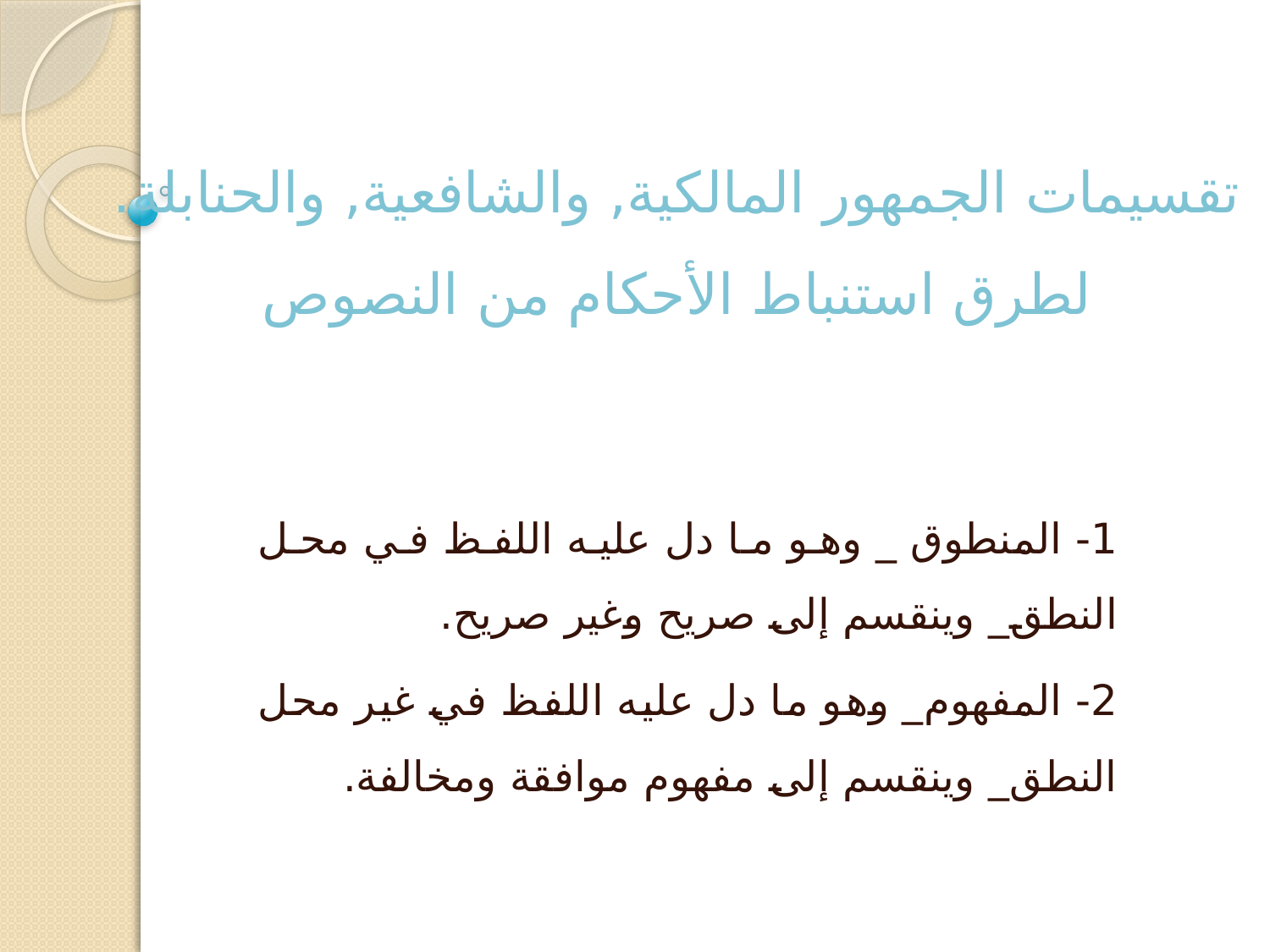

# تقسيمات الجمهور المالكية, والشافعية, والحنابلة. لطرق استنباط الأحكام من النصوص
1- المنطوق _ وهو ما دل عليه اللفظ في محل النطق_ وينقسم إلى صريح وغير صريح.
2- المفهوم_ وهو ما دل عليه اللفظ في غير محل النطق_ وينقسم إلى مفهوم موافقة ومخالفة.